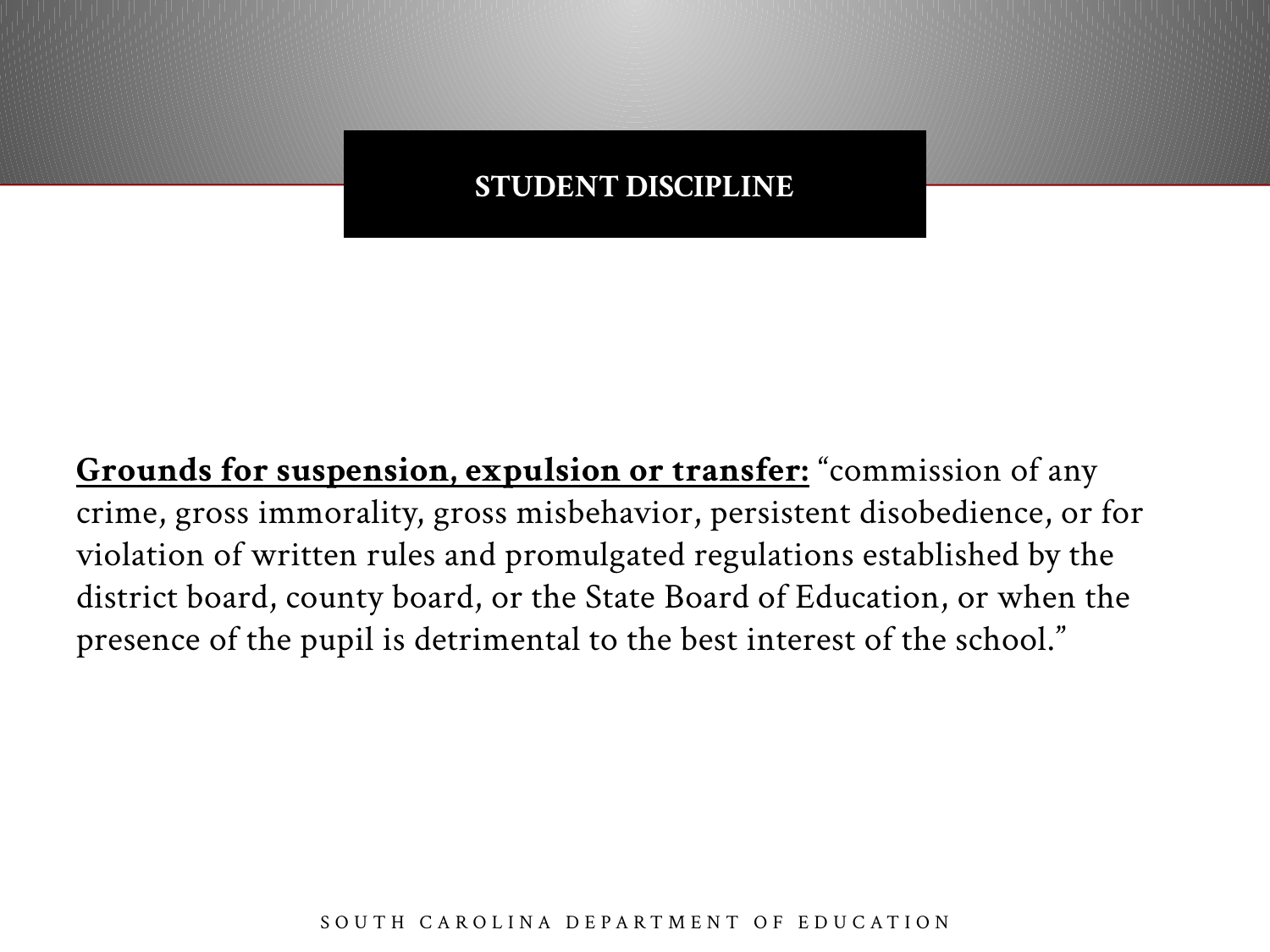

# Student Discipline

Grounds for suspension, expulsion or transfer: “commission of any crime, gross immorality, gross misbehavior, persistent disobedience, or for violation of written rules and promulgated regulations established by the district board, county board, or the State Board of Education, or when the presence of the pupil is detrimental to the best interest of the school.”

South Carolina Department of Education